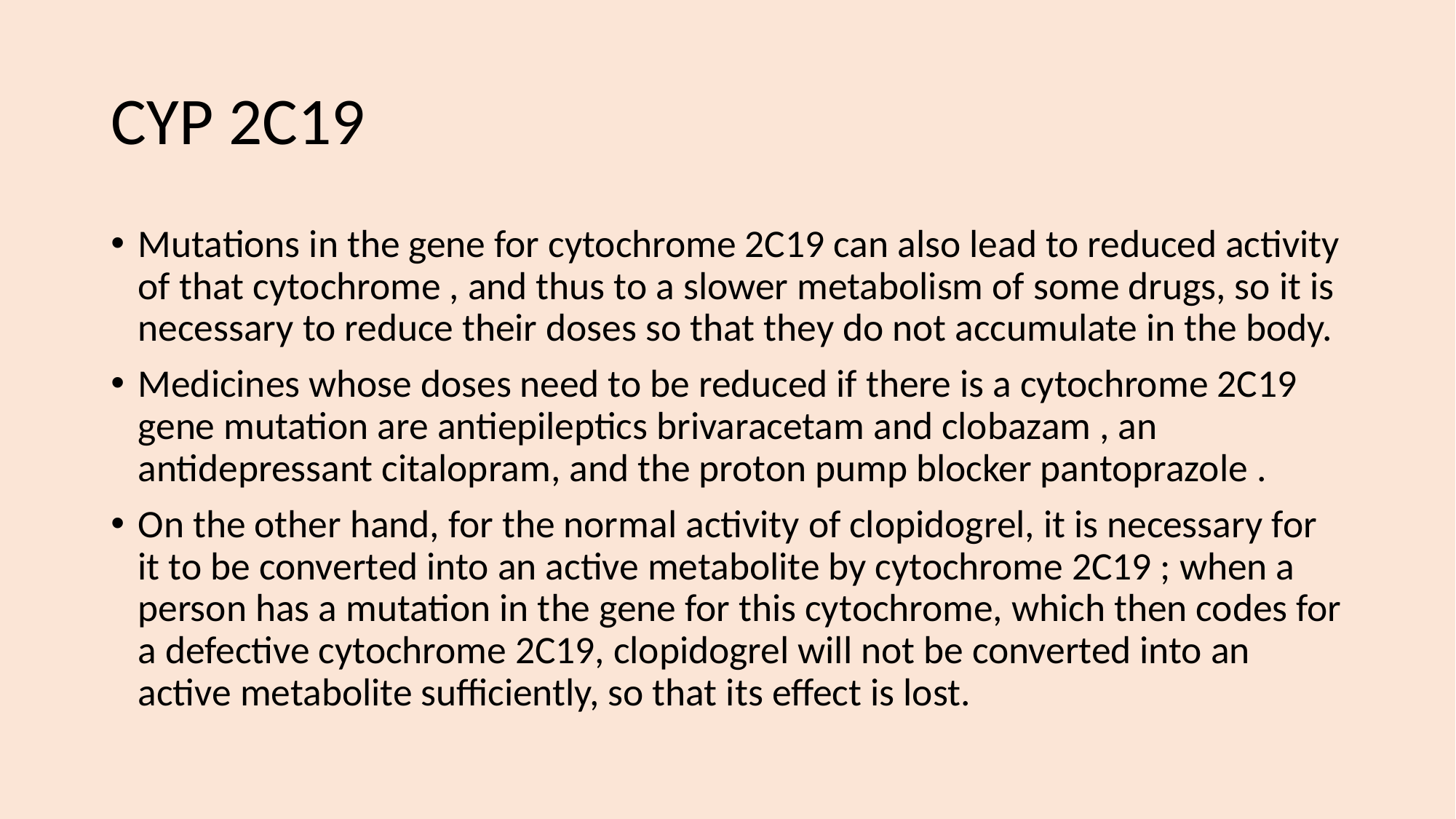

# CYP 2C19
Mutations in the gene for cytochrome 2C19 can also lead to reduced activity of that cytochrome , and thus to a slower metabolism of some drugs, so it is necessary to reduce their doses so that they do not accumulate in the body.
Medicines whose doses need to be reduced if there is a cytochrome 2C19 gene mutation are antiepileptics brivaracetam and clobazam , an antidepressant citalopram, and the proton pump blocker pantoprazole .
On the other hand, for the normal activity of clopidogrel, it is necessary for it to be converted into an active metabolite by cytochrome 2C19 ; when a person has a mutation in the gene for this cytochrome, which then codes for a defective cytochrome 2C19, clopidogrel will not be converted into an active metabolite sufficiently, so that its effect is lost.